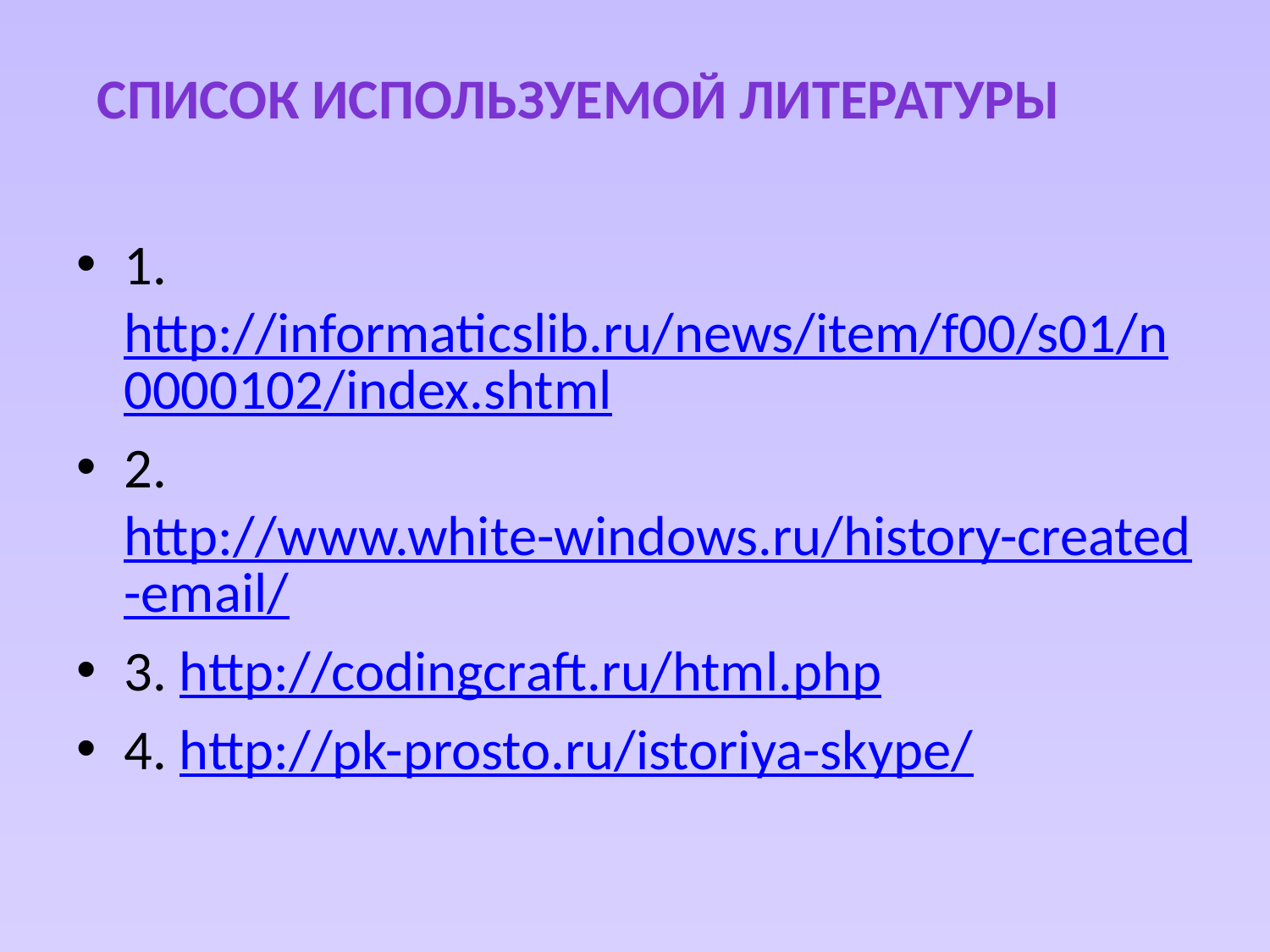

Список используемой литературы
1. http://informaticslib.ru/news/item/f00/s01/n0000102/index.shtml
2. http://www.white-windows.ru/history-created-email/
3. http://codingcraft.ru/html.php
4. http://pk-prosto.ru/istoriya-skype/